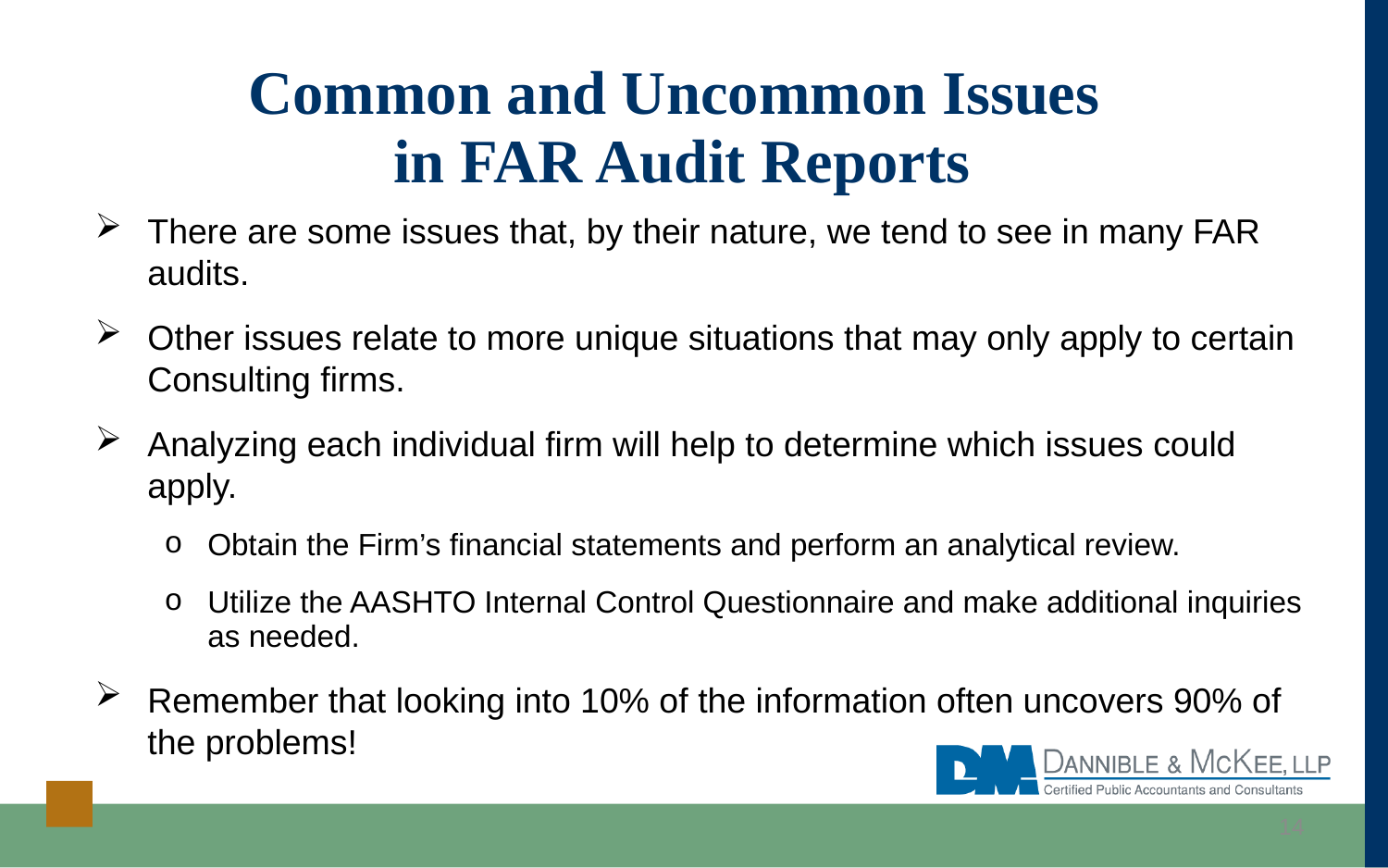

# Common and Uncommon Issues in FAR Audit Reports
There are some issues that, by their nature, we tend to see in many FAR audits.
Other issues relate to more unique situations that may only apply to certain Consulting firms.
Analyzing each individual firm will help to determine which issues could apply.
Obtain the Firm’s financial statements and perform an analytical review.
Utilize the AASHTO Internal Control Questionnaire and make additional inquiries as needed.
Remember that looking into 10% of the information often uncovers 90% of the problems!

14